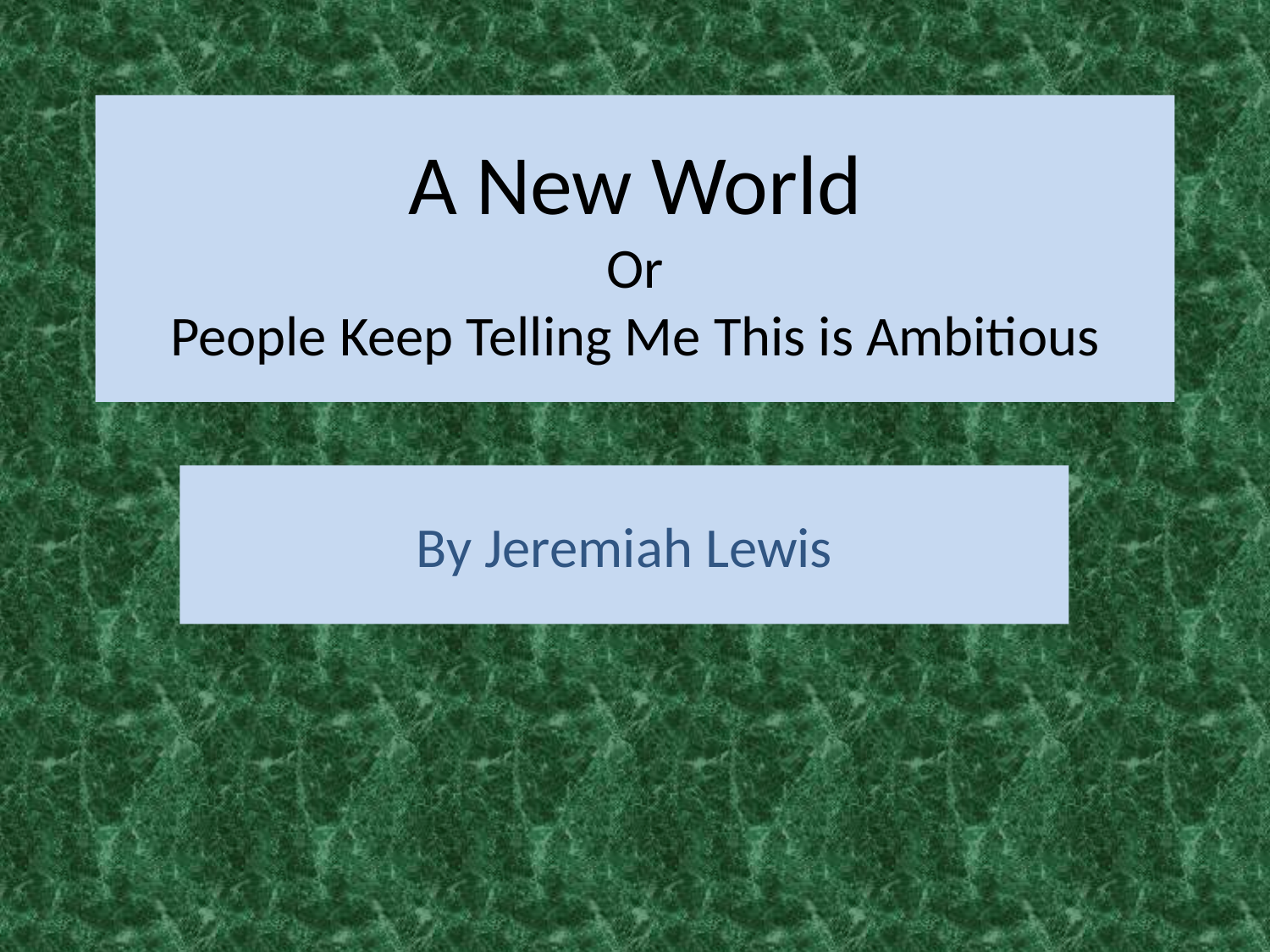

# A New World Or People Keep Telling Me This is Ambitious
By Jeremiah Lewis